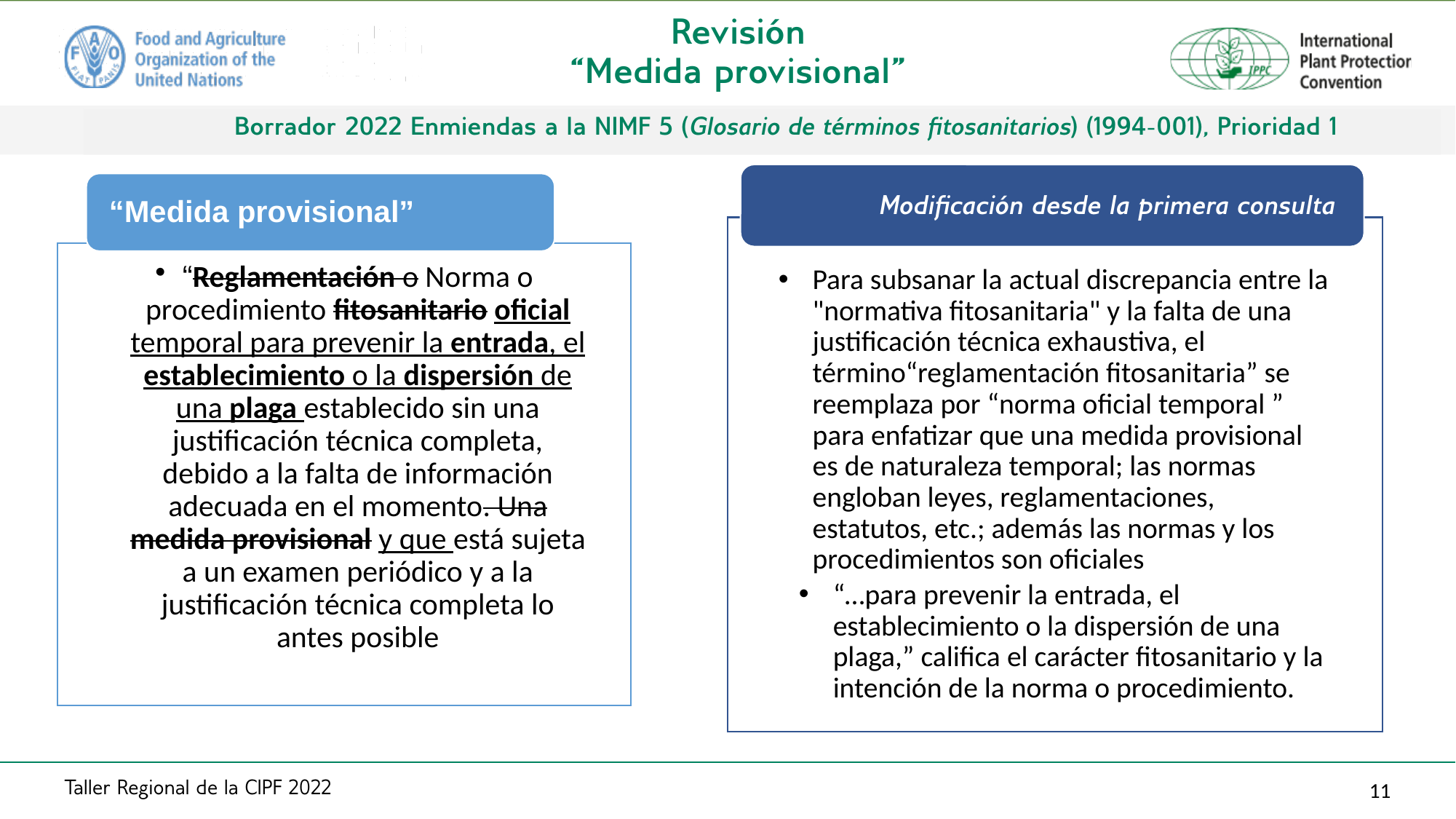

# Revisión “Medida provisional”
Borrador 2022 Enmiendas a la NIMF 5 (Glosario de términos fitosanitarios) (1994-001), Prioridad 1
Para subsanar la actual discrepancia entre la "normativa fitosanitaria" y la falta de una justificación técnica exhaustiva, el término“reglamentación fitosanitaria” se reemplaza por “norma oficial temporal ” para enfatizar que una medida provisional es de naturaleza temporal; las normas engloban leyes, reglamentaciones, estatutos, etc.; además las normas y los procedimientos son oficiales
“…para prevenir la entrada, el establecimiento o la dispersión de una plaga,” califica el carácter fitosanitario y la intención de la norma o procedimiento.
Modificación desde la primera consulta
“Reglamentación o Norma o procedimiento fitosanitario oficial temporal para prevenir la entrada, el establecimiento o la dispersión de una plaga establecido sin una justificación técnica completa, debido a la falta de información adecuada en el momento. Una medida provisional y que está sujeta a un examen periódico y a la justificación técnica completa lo antes posible

“Medida provisional”
Taller Regional de la CIPF 2022